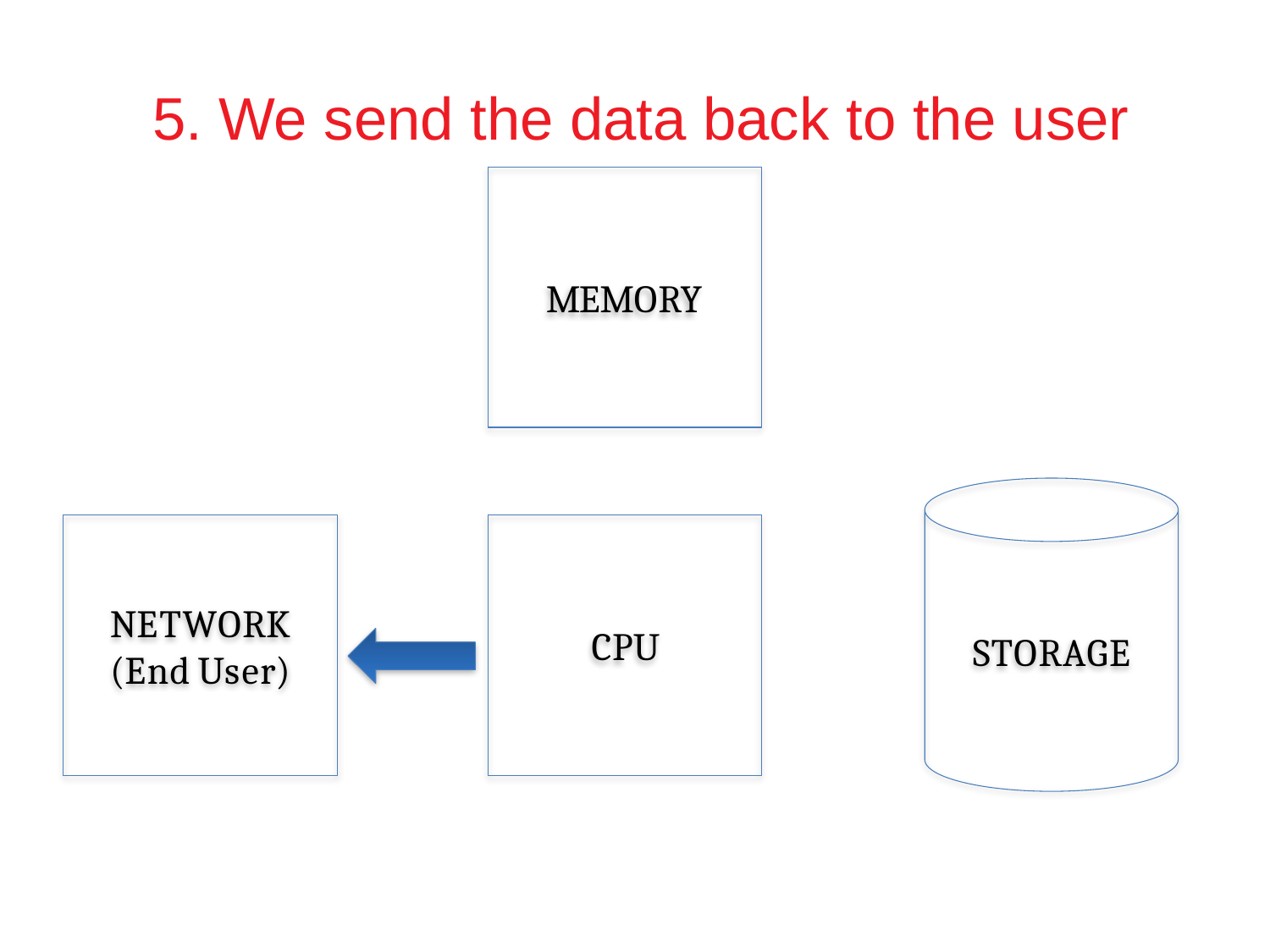

# 5. We send the data back to the user
MEMORY
STORAGE
NETWORK
(End User)
CPU